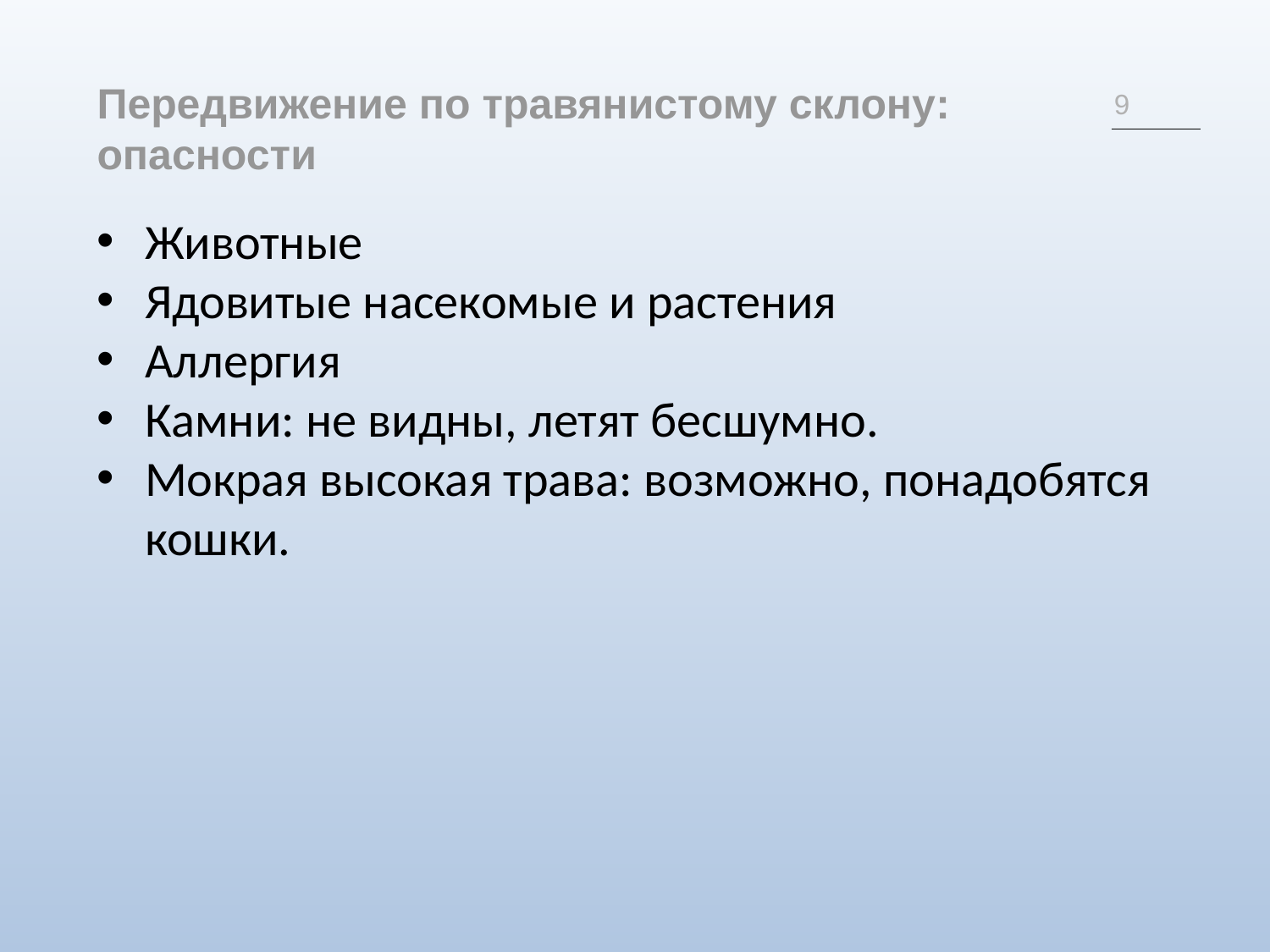

Передвижение по травянистому склону: опасности
9

Животные
Ядовитые насекомые и растения
Аллергия
Камни: не видны, летят бесшумно.
Мокрая высокая трава: возможно, понадобятся кошки.